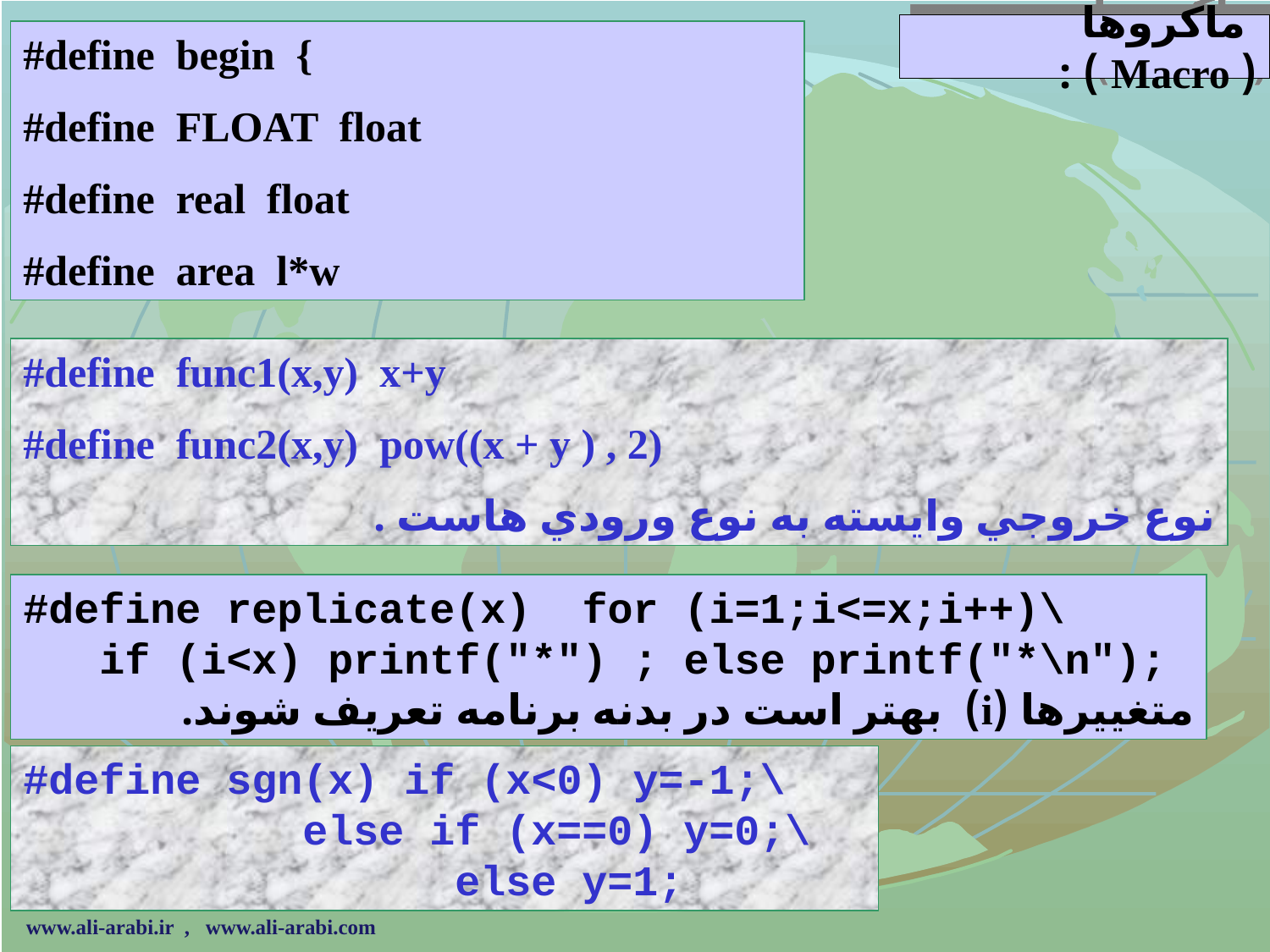

ماكروها ( Macro ) :
#define  begin  {
#define  FLOAT  float
#define  real  float
#define  area  l*w
#define  func1(x,y)  x+y
#define  func2(x,y)  pow((x + y ) , 2)
نوع خروجي وايسته به نوع ورودي هاست .
#define replicate(x)  for (i=1;i<=x;i++)\
   if (i<x) printf("*") ; else printf("*\n");
متغييرها (i)  بهتر است در بدنه برنامه تعريف شوند.
#define sgn(x) if (x<0) y=-1;\
		 else if (x==0) y=0;\
			  else y=1;